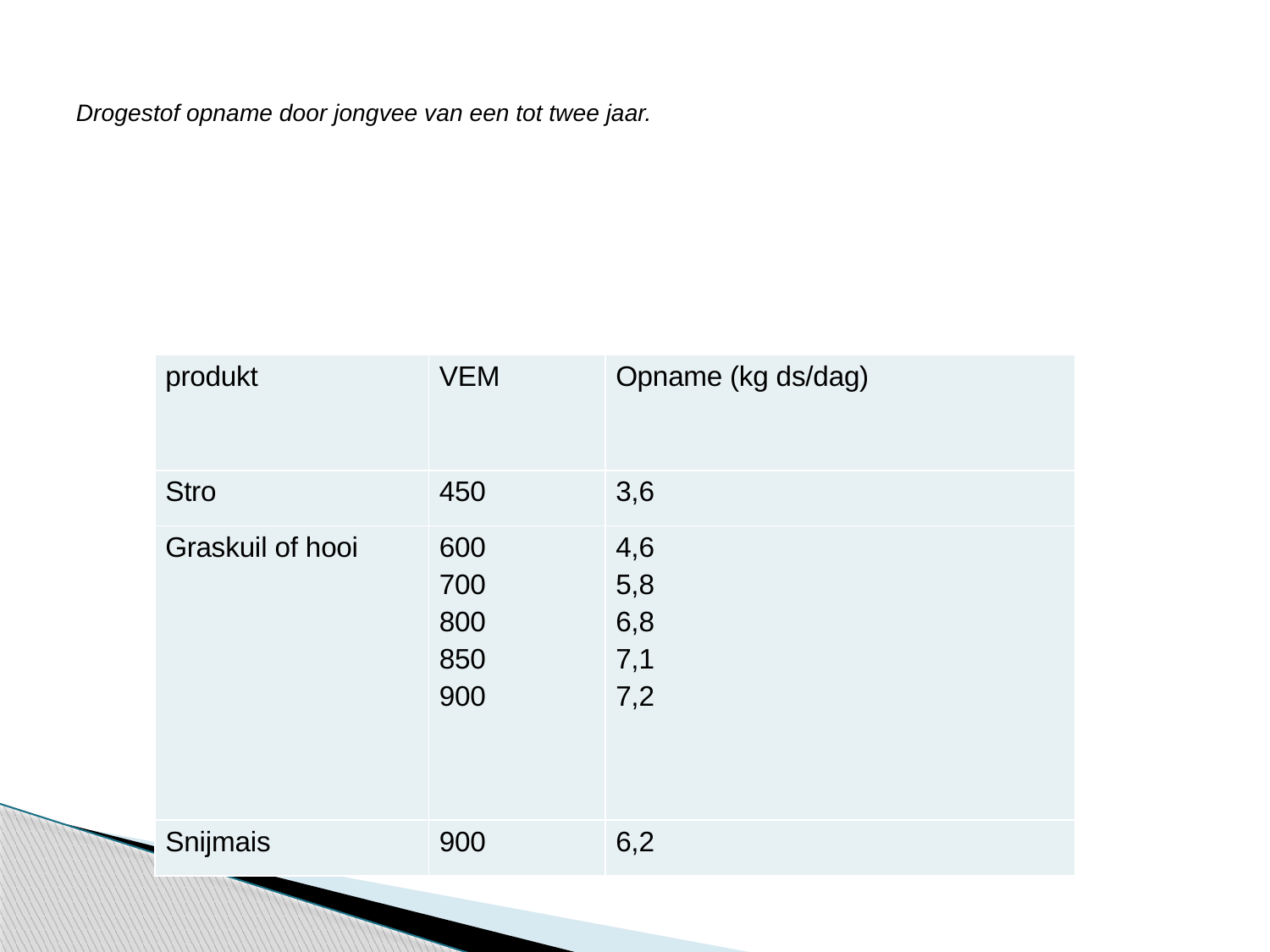

# Drogestof opname door jongvee van een tot twee jaar.
| produkt | VEM | Opname (kg ds/dag) |
| --- | --- | --- |
| Stro | 450 | 3,6 |
| Graskuil of hooi | 600 700 800 850 900 | 4,6 5,8 6,8 7,1 7,2 |
| Snijmais | 900 | 6,2 |